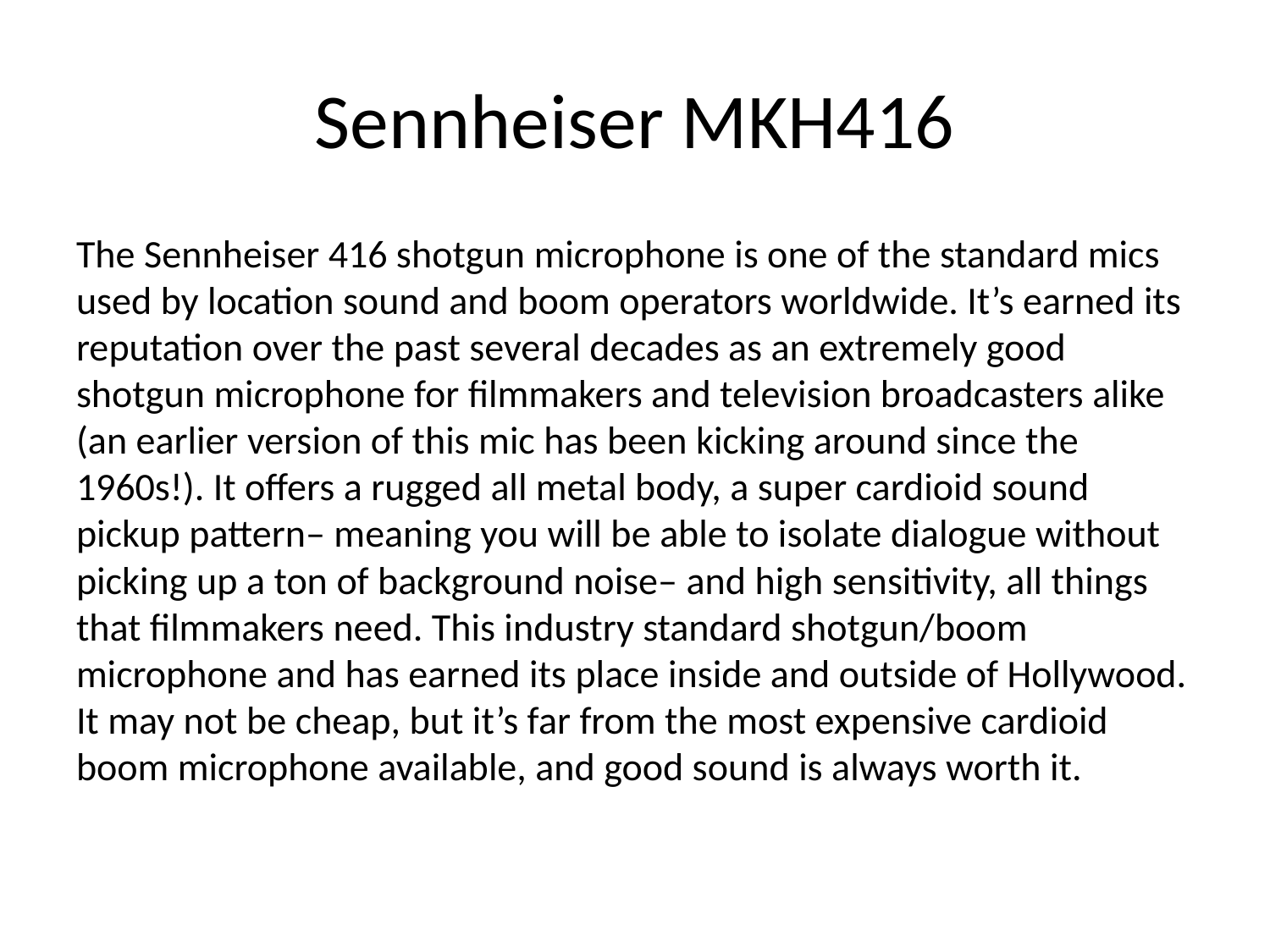

# Sennheiser MKH416
The Sennheiser 416 shotgun microphone is one of the standard mics used by location sound and boom operators worldwide. It’s earned its reputation over the past several decades as an extremely good shotgun microphone for filmmakers and television broadcasters alike (an earlier version of this mic has been kicking around since the 1960s!). It offers a rugged all metal body, a super cardioid sound pickup pattern– meaning you will be able to isolate dialogue without picking up a ton of background noise– and high sensitivity, all things that filmmakers need. This industry standard shotgun/boom microphone and has earned its place inside and outside of Hollywood. It may not be cheap, but it’s far from the most expensive cardioid boom microphone available, and good sound is always worth it.